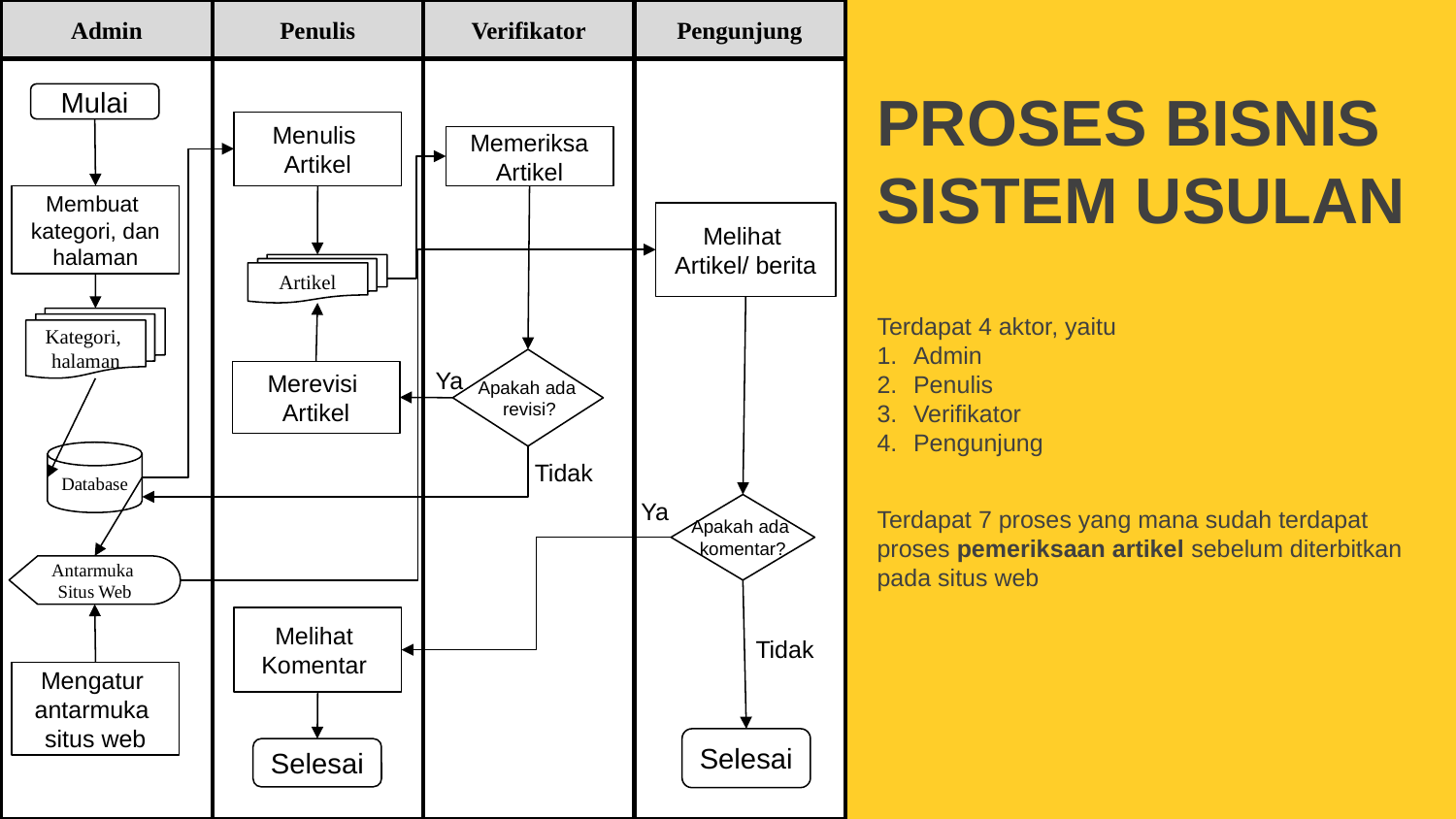

Penulis
Verifikator
Pengunjung
Admin

Mulai
Menulis
Artikel
Memeriksa Artikel
Membuat
kategori, dan halaman
Melihat
Artikel/ berita
Artikel
Kategori,
halaman

Ya
Merevisi
Artikel
Apakah ada
revisi?
Tidak
Database

Ya
Apakah ada
komentar?
Antarmuka
Situs Web
Melihat
Komentar
Tidak
Mengatur
antarmuka
situs web
Selesai
Selesai

PROSES BISNIS SISTEM USULAN
Terdapat 4 aktor, yaitu
Admin
Penulis
Verifikator
Pengunjung
Terdapat 7 proses yang mana sudah terdapat proses pemeriksaan artikel sebelum diterbitkan pada situs web